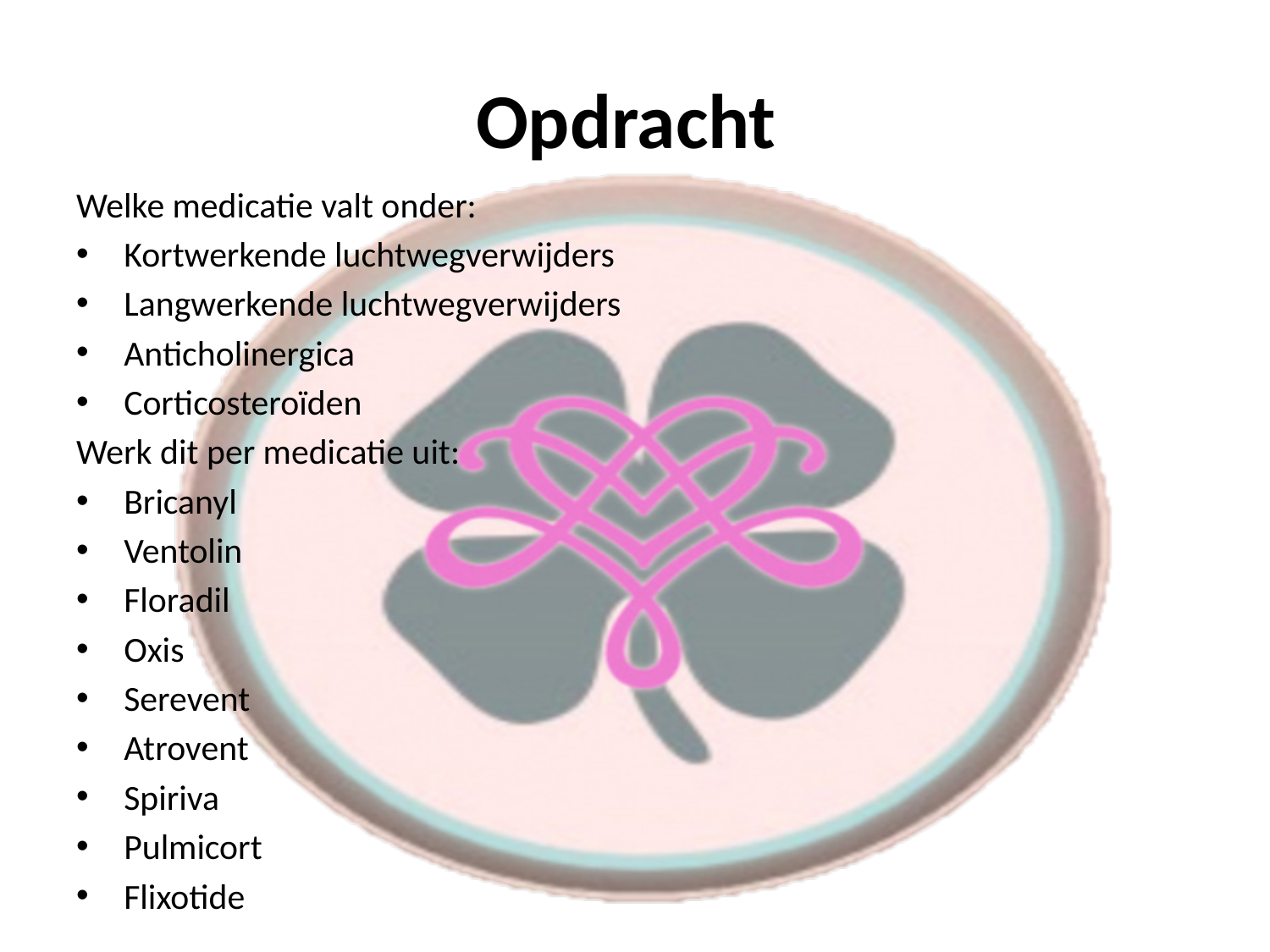

# Opdracht
Welke medicatie valt onder:
Kortwerkende luchtwegverwijders
Langwerkende luchtwegverwijders
Anticholinergica
Corticosteroïden
Werk dit per medicatie uit:
Bricanyl
Ventolin
Floradil
Oxis
Serevent
Atrovent
Spiriva
Pulmicort
Flixotide